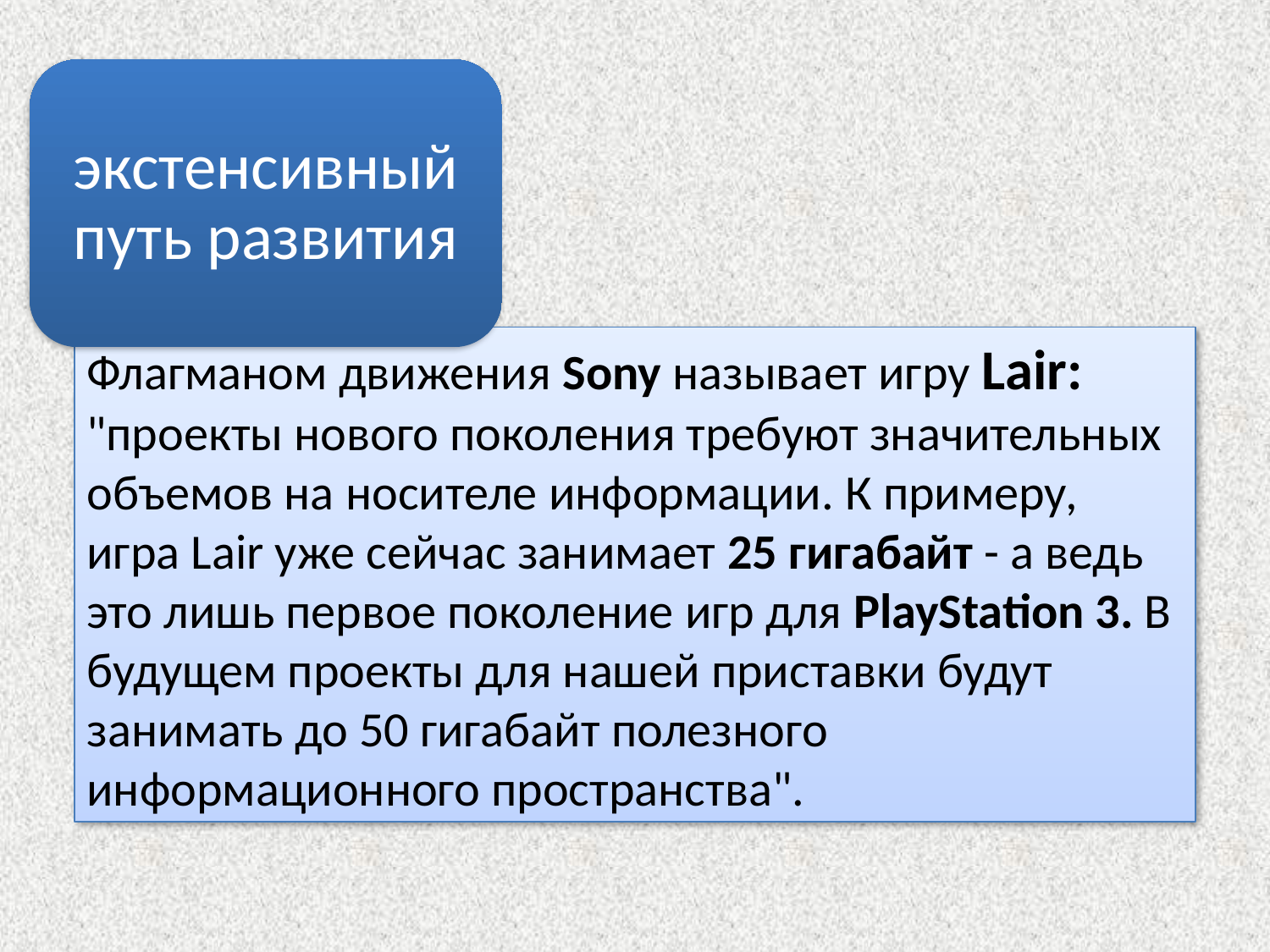

экстенсивный путь развития
Флагманом движения Sony называет игру Lair: "проекты нового поколения требуют значительных объемов на носителе информации. К примеру, игра Lair уже сейчас занимает 25 гигабайт - а ведь это лишь первое поколение игр для PlayStation 3. В будущем проекты для нашей приставки будут занимать до 50 гигабайт полезного информационного пространства".